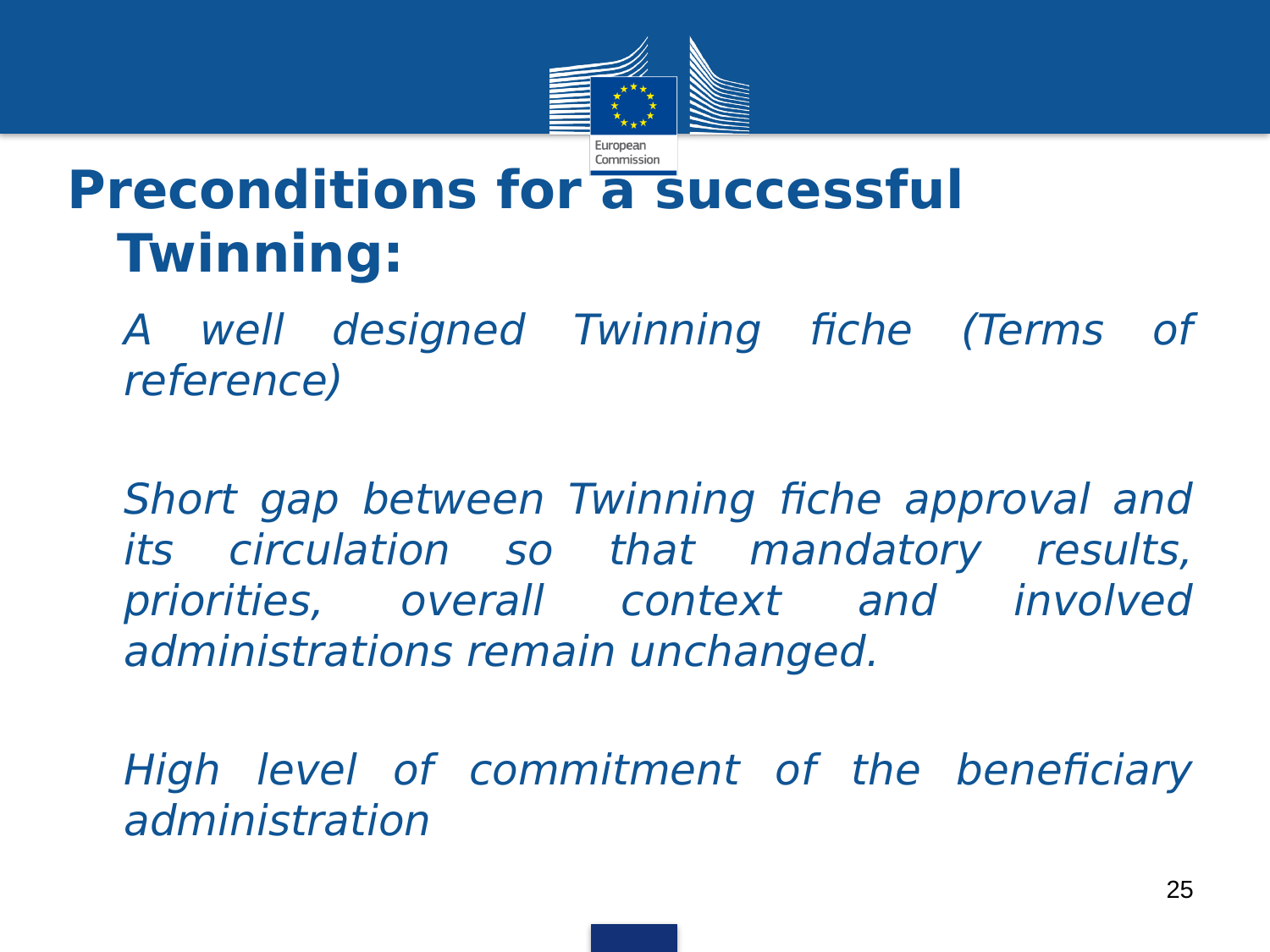

# Preconditions for a successful Twinning:
A well designed Twinning fiche (Terms of reference)

Short gap between Twinning fiche approval and its circulation so that mandatory results, priorities, overall context and involved administrations remain unchanged.

High level of commitment of the beneficiary administration

25